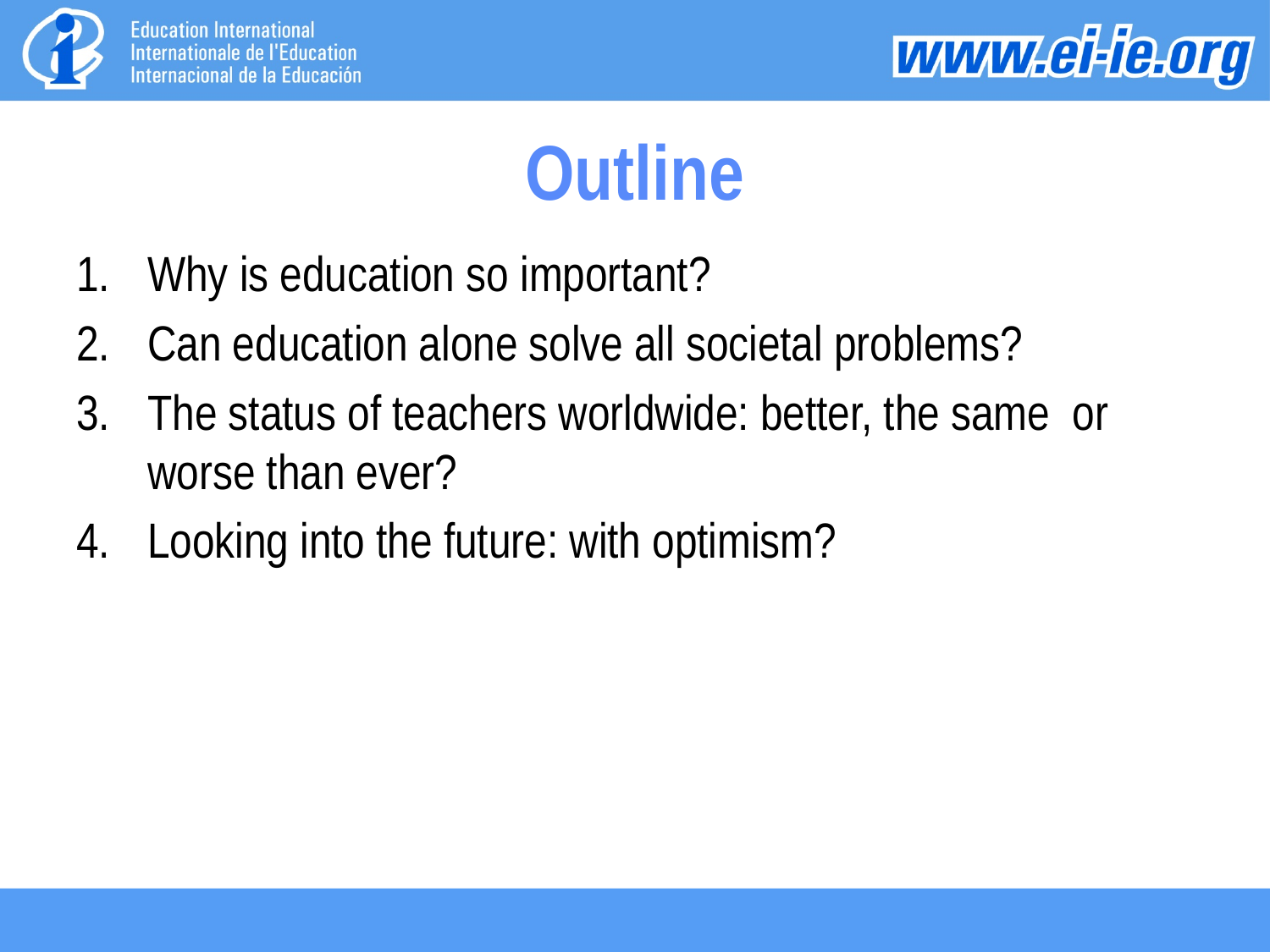

# Outline
Why is education so important?
Can education alone solve all societal problems?
The status of teachers worldwide: better, the same  or worse than ever?
Looking into the future: with optimism?